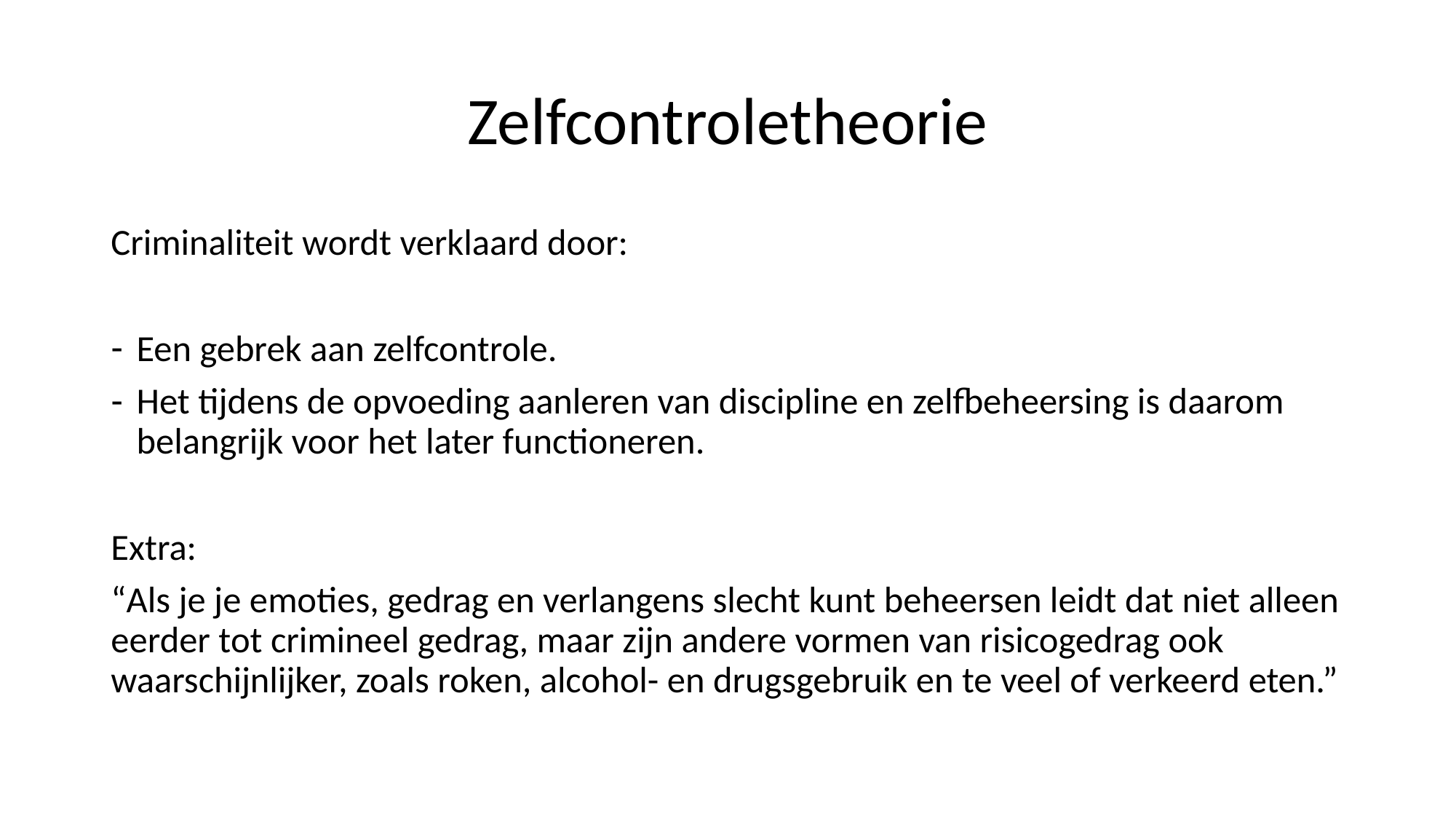

# Zelfcontroletheorie
Criminaliteit wordt verklaard door:

Een gebrek aan zelfcontrole.
Het tijdens de opvoeding aanleren van discipline en zelfbeheersing is daarom belangrijk voor het later functioneren.

Extra:
“Als je je emoties, gedrag en verlangens slecht kunt beheersen leidt dat niet alleen eerder tot crimineel gedrag, maar zijn andere vormen van risicogedrag ook waarschijnlijker, zoals roken, alcohol- en drugsgebruik en te veel of verkeerd eten.”